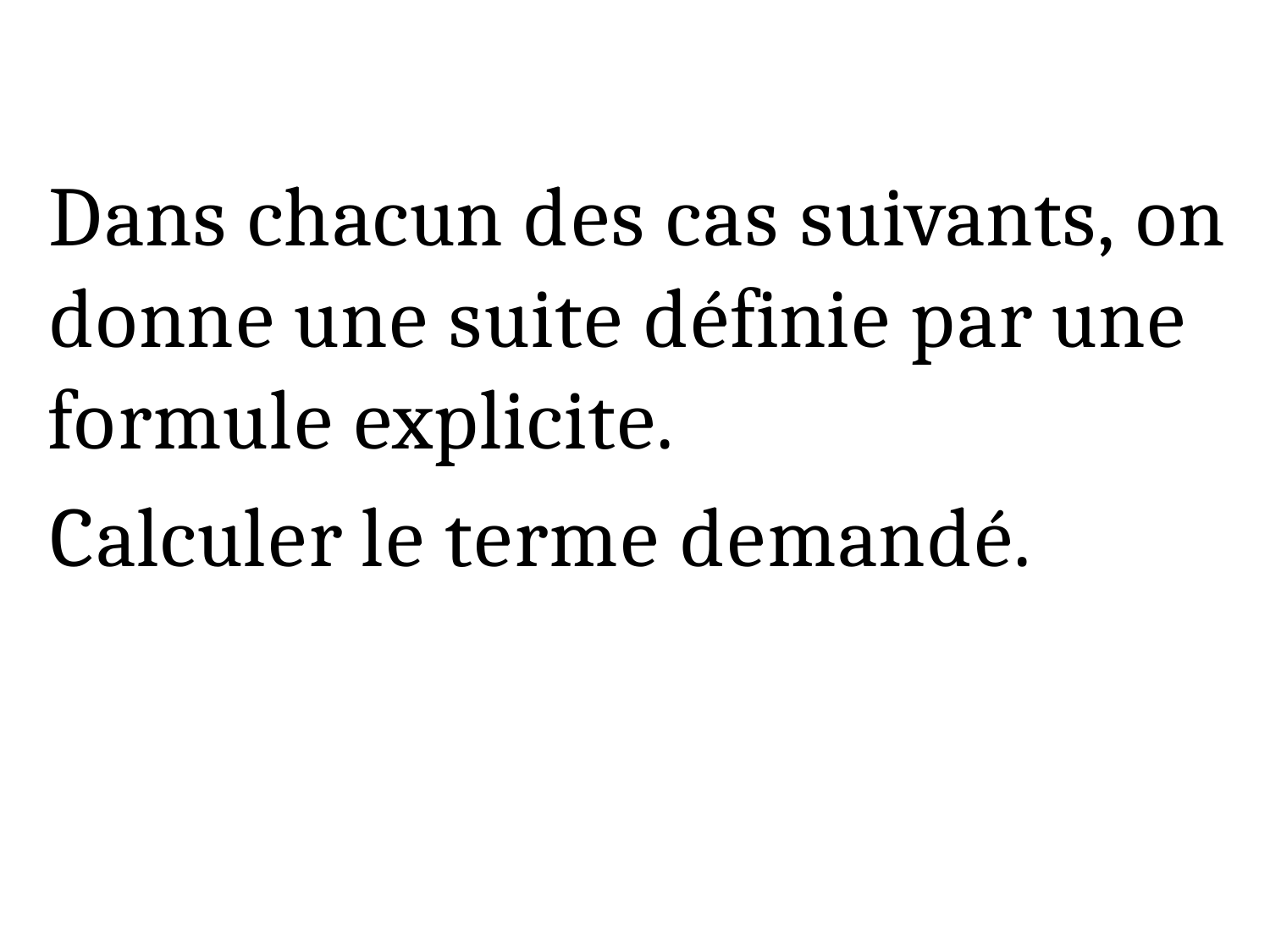

Dans chacun des cas suivants, on donne une suite définie par une formule explicite.
Calculer le terme demandé.